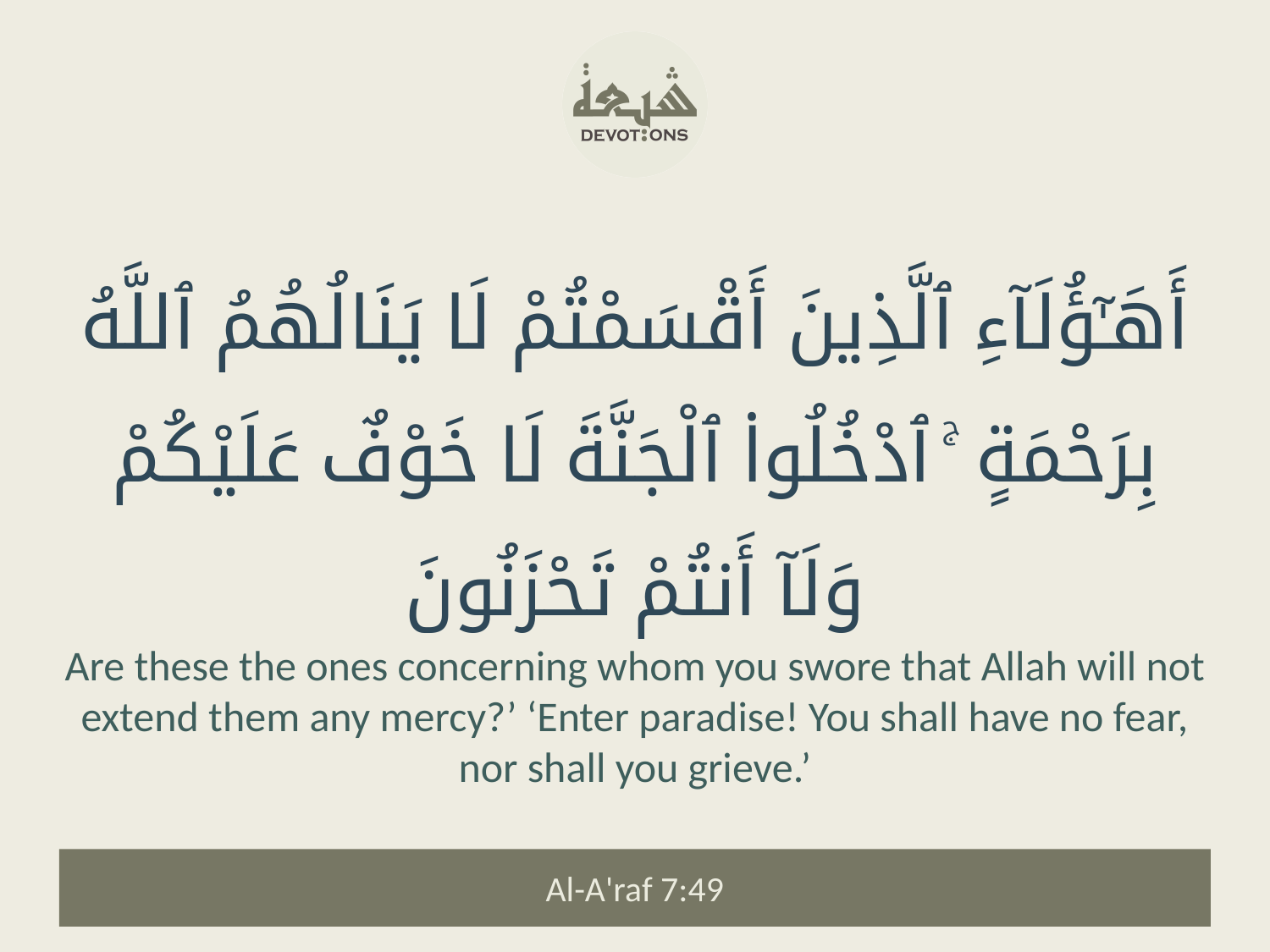

أَهَـٰٓؤُلَآءِ ٱلَّذِينَ أَقْسَمْتُمْ لَا يَنَالُهُمُ ٱللَّهُ بِرَحْمَةٍ ۚ ٱدْخُلُوا۟ ٱلْجَنَّةَ لَا خَوْفٌ عَلَيْكُمْ وَلَآ أَنتُمْ تَحْزَنُونَ
Are these the ones concerning whom you swore that Allah will not extend them any mercy?’ ‘Enter paradise! You shall have no fear, nor shall you grieve.’
Al-A'raf 7:49